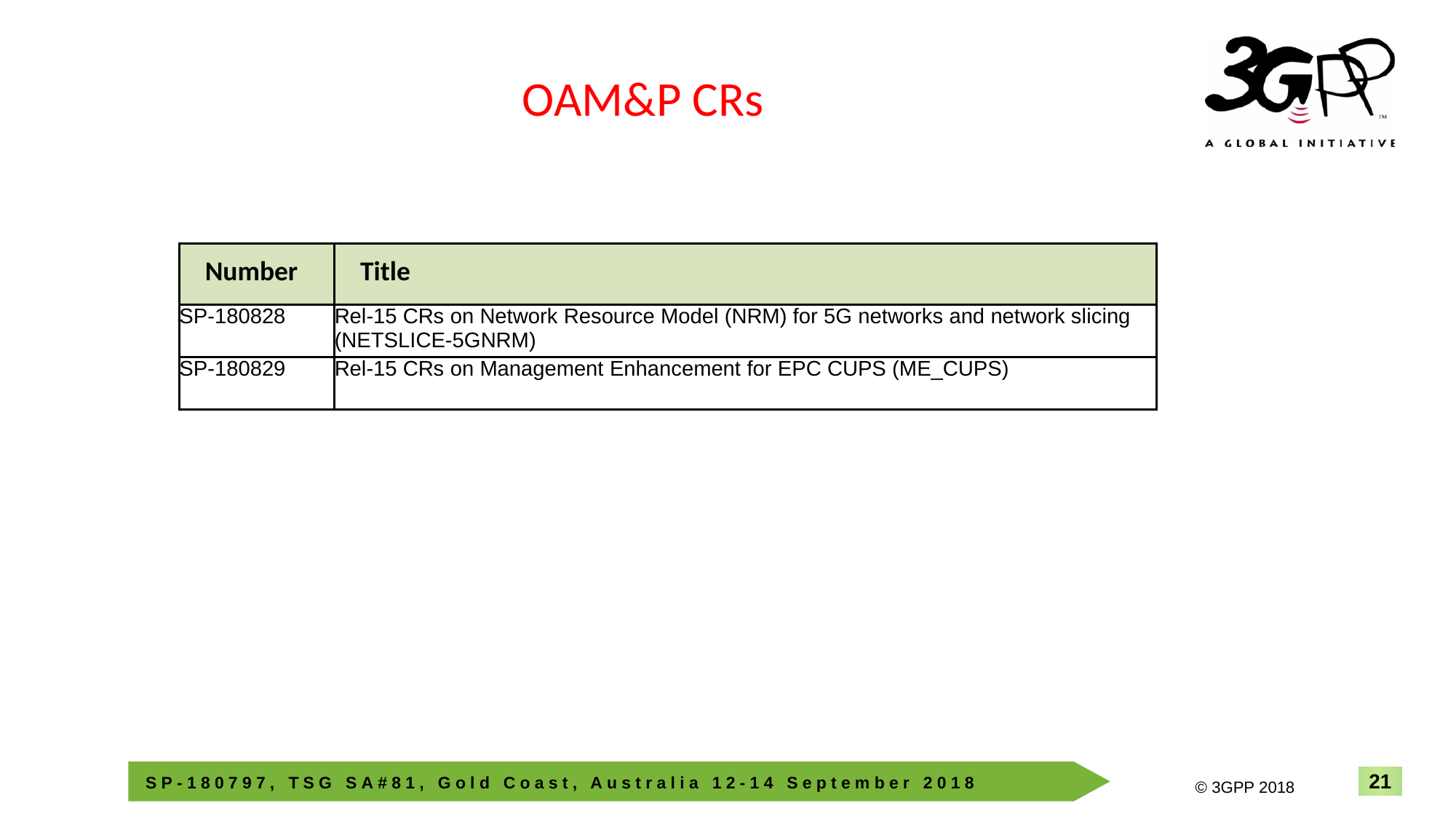

OAM&P CRs
| Number | Title |
| --- | --- |
| SP-180828 | Rel-15 CRs on Network Resource Model (NRM) for 5G networks and network slicing (NETSLICE-5GNRM) |
| SP-180829 | Rel-15 CRs on Management Enhancement for EPC CUPS (ME\_CUPS) |